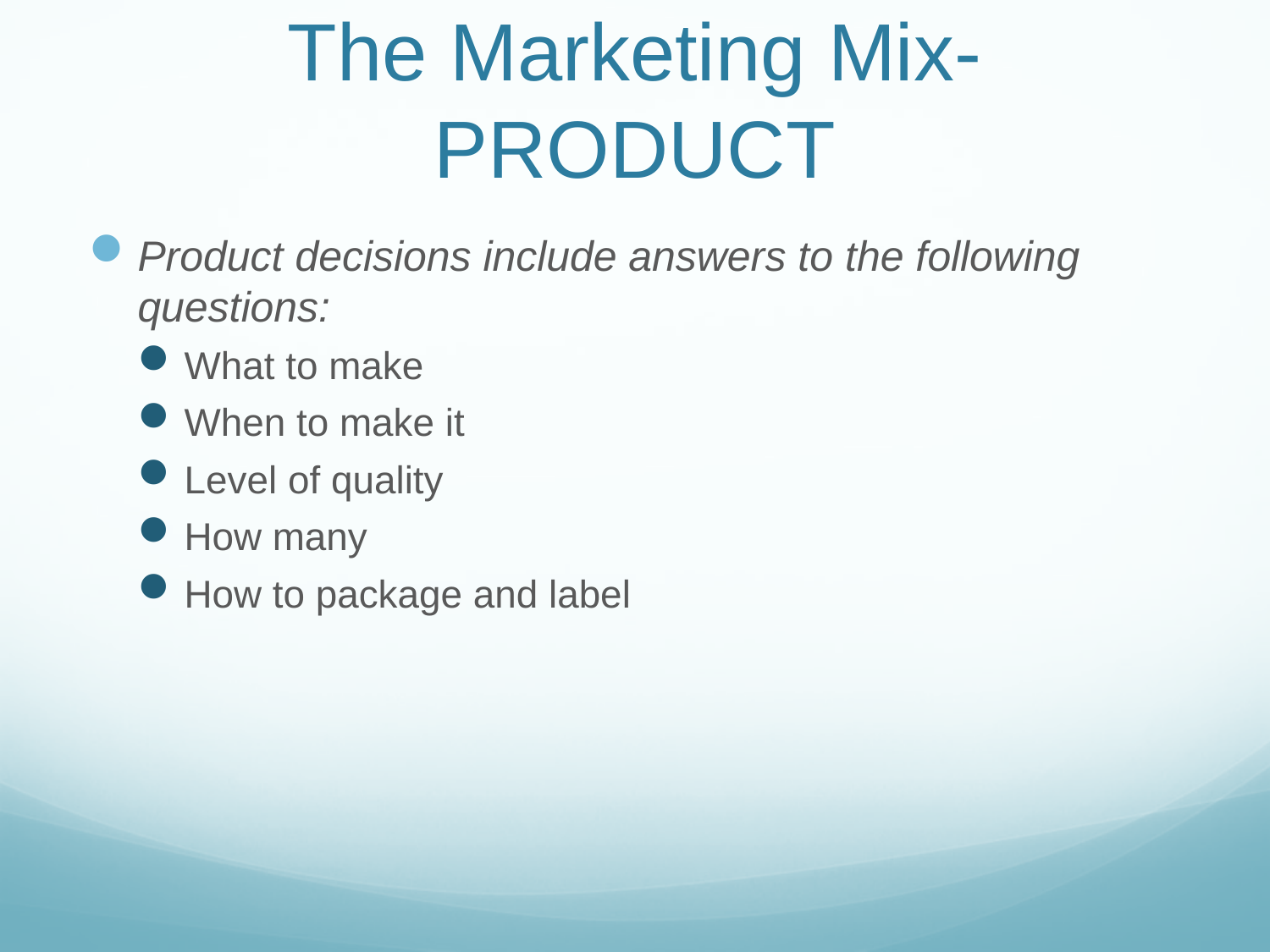

# The Marketing Mix- PRODUCT
Product decisions include answers to the following questions:
What to make
When to make it
Level of quality
How many
How to package and label